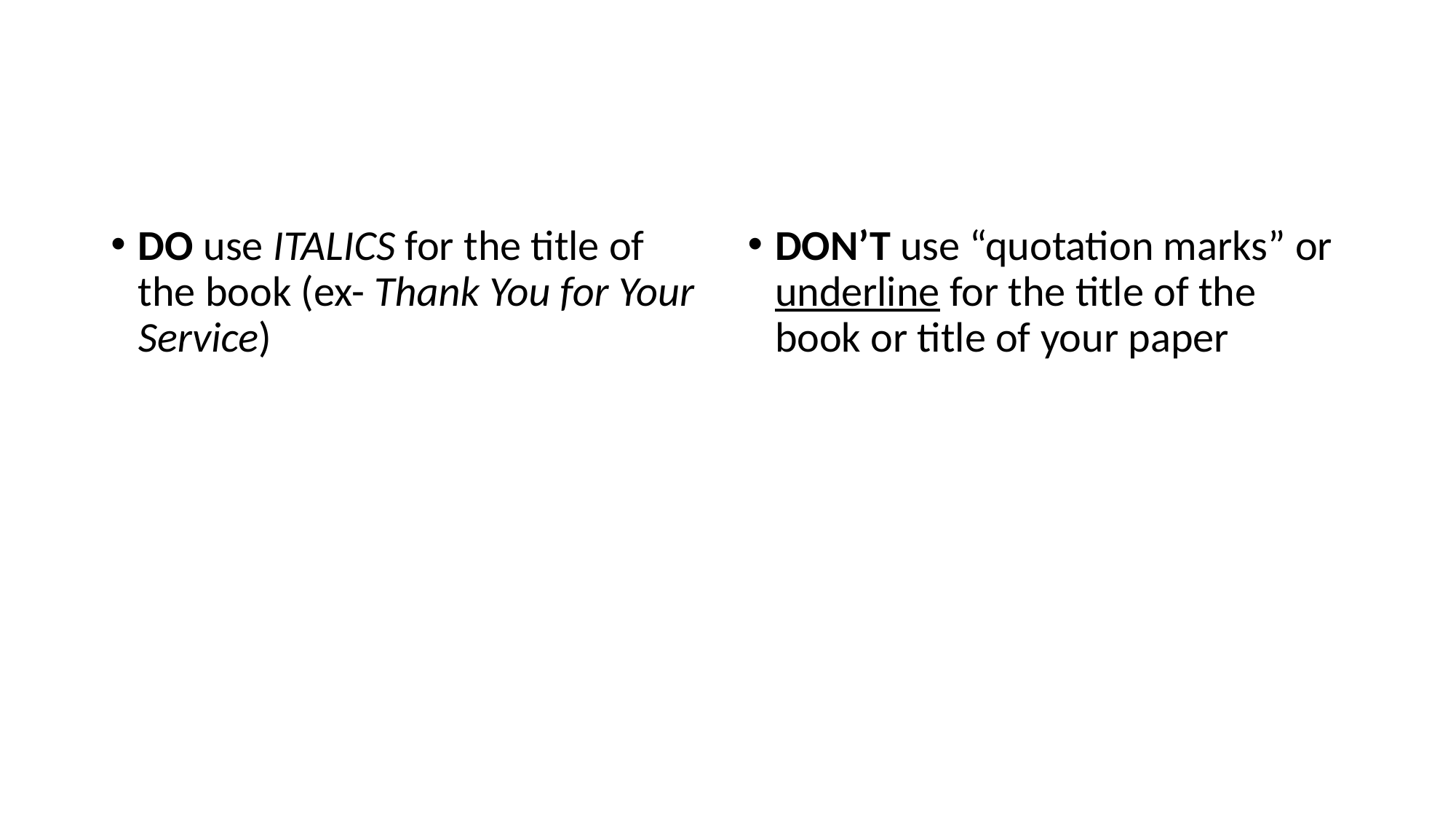

#
DO use ITALICS for the title of the book (ex- Thank You for Your Service)
DON’T use “quotation marks” or underline for the title of the book or title of your paper